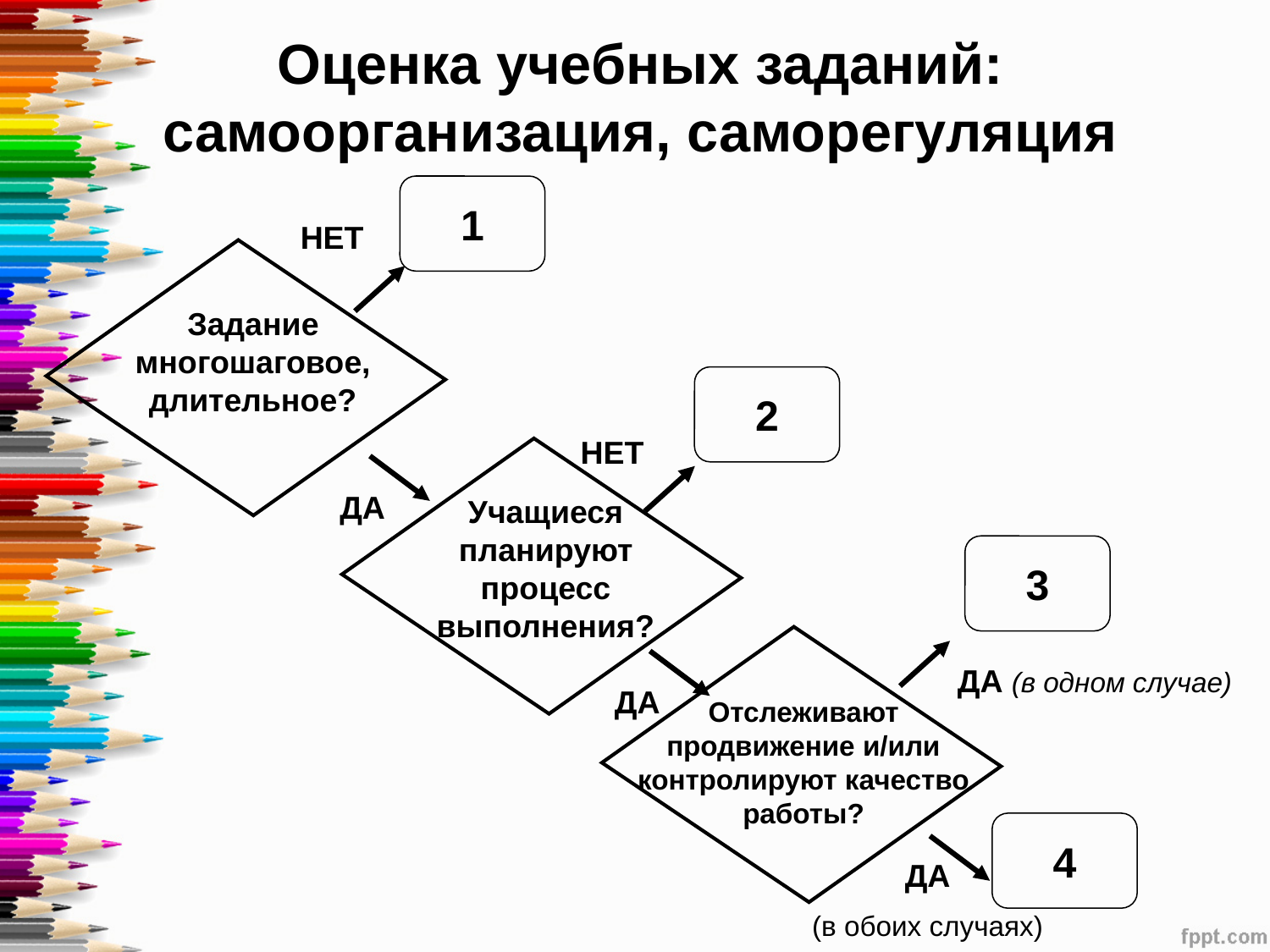

Оценка учебных заданий:
самоорганизация, саморегуляция
1
НЕТ

Задание многошаговое, длительное?
2
НЕТ

Учащиеся планируют процесс выполнения?

ДА
3

Отслеживают продвижение и/или контролируют качество работы?
ДА (в одном случае)
ДА
4

ДА
(в обоих случаях)